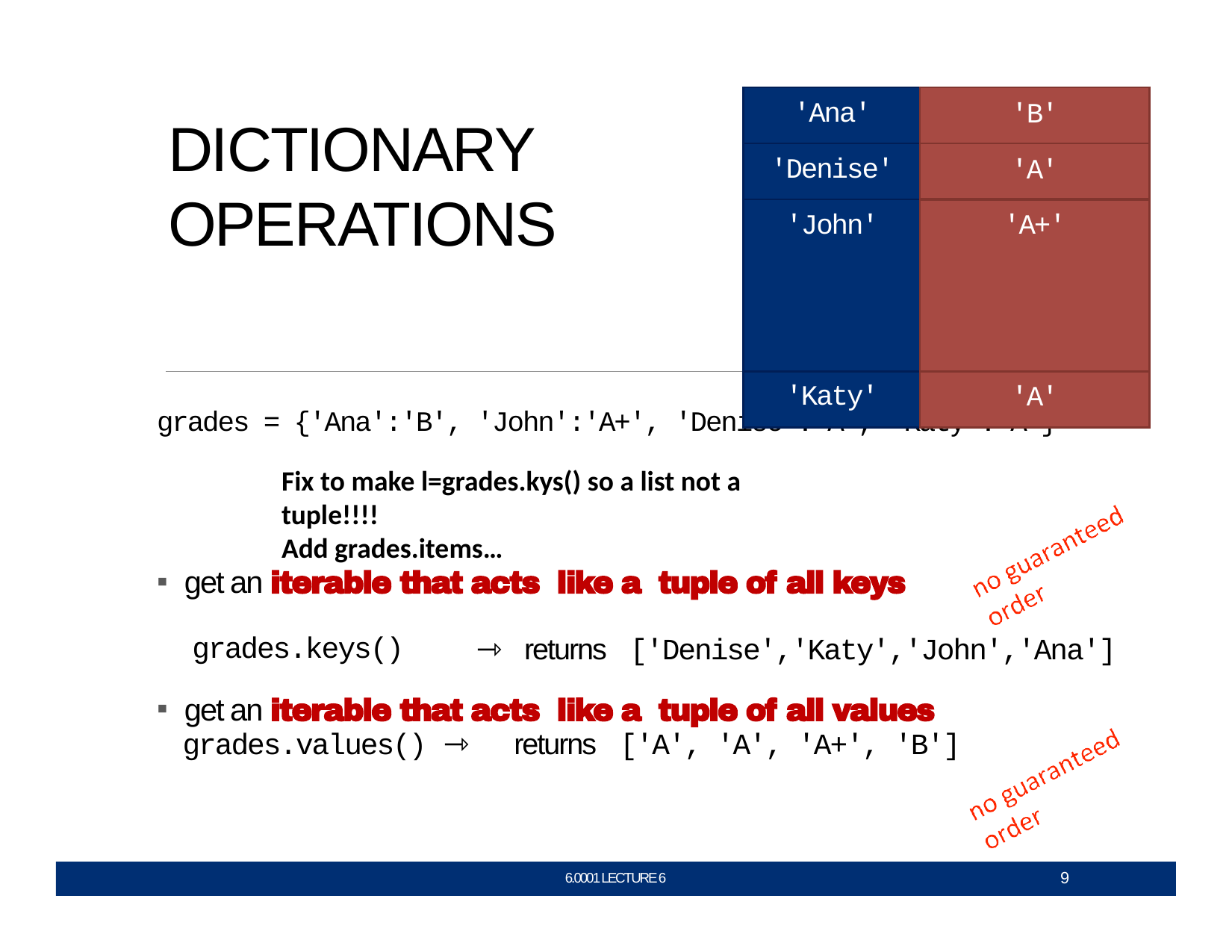

| DICTIONARY OPERATIONS | 'Ana' | 'B' |
| --- | --- | --- |
|  | 'Denise' | 'A' |
|  | 'John' | 'A+' |
|  | 'Katy' | 'A' |
grades = {'Ana':'B', 'John':'A+', 'Denise':'A', 'Katy':'A'}
Fix to make l=grades.kys() so a list not a tuple!!!!
Add grades.items…

get an iterable that acts  like a  tuple of all keys
grades.keys()
⇾ 	returns	['Denise','Katy','John','Ana']
get an iterable that acts  like a  tuple of all values
grades.values() ⇾ 	returns	['A', 'A', 'A+', 'B']

9
6.0001 LECTURE 6